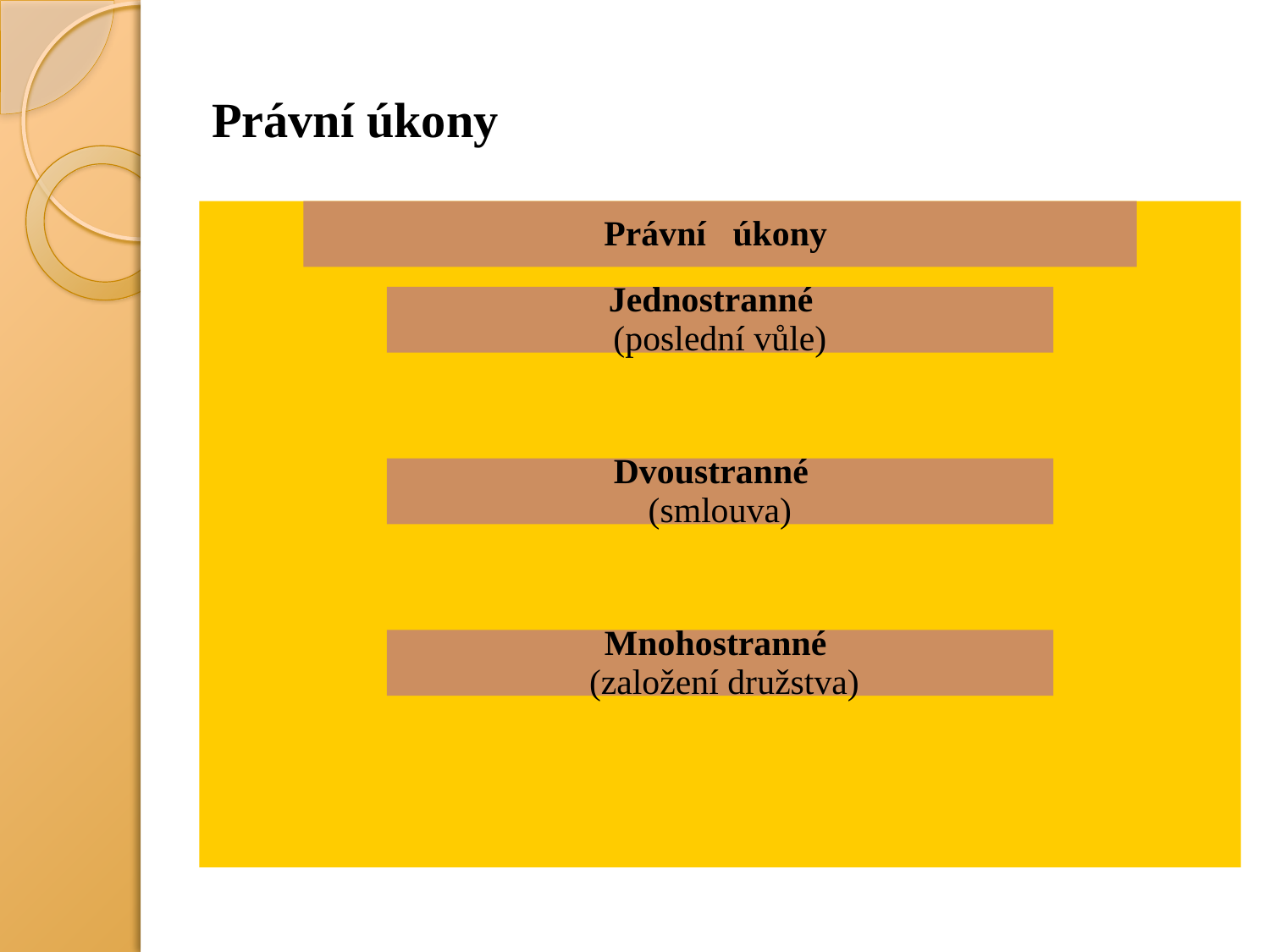

# Právní úkony
Právní   úkony
Dvoustranné
(smlouva)
Mnohostranné
 (založení družstva)
Jednostranné
(poslední vůle)